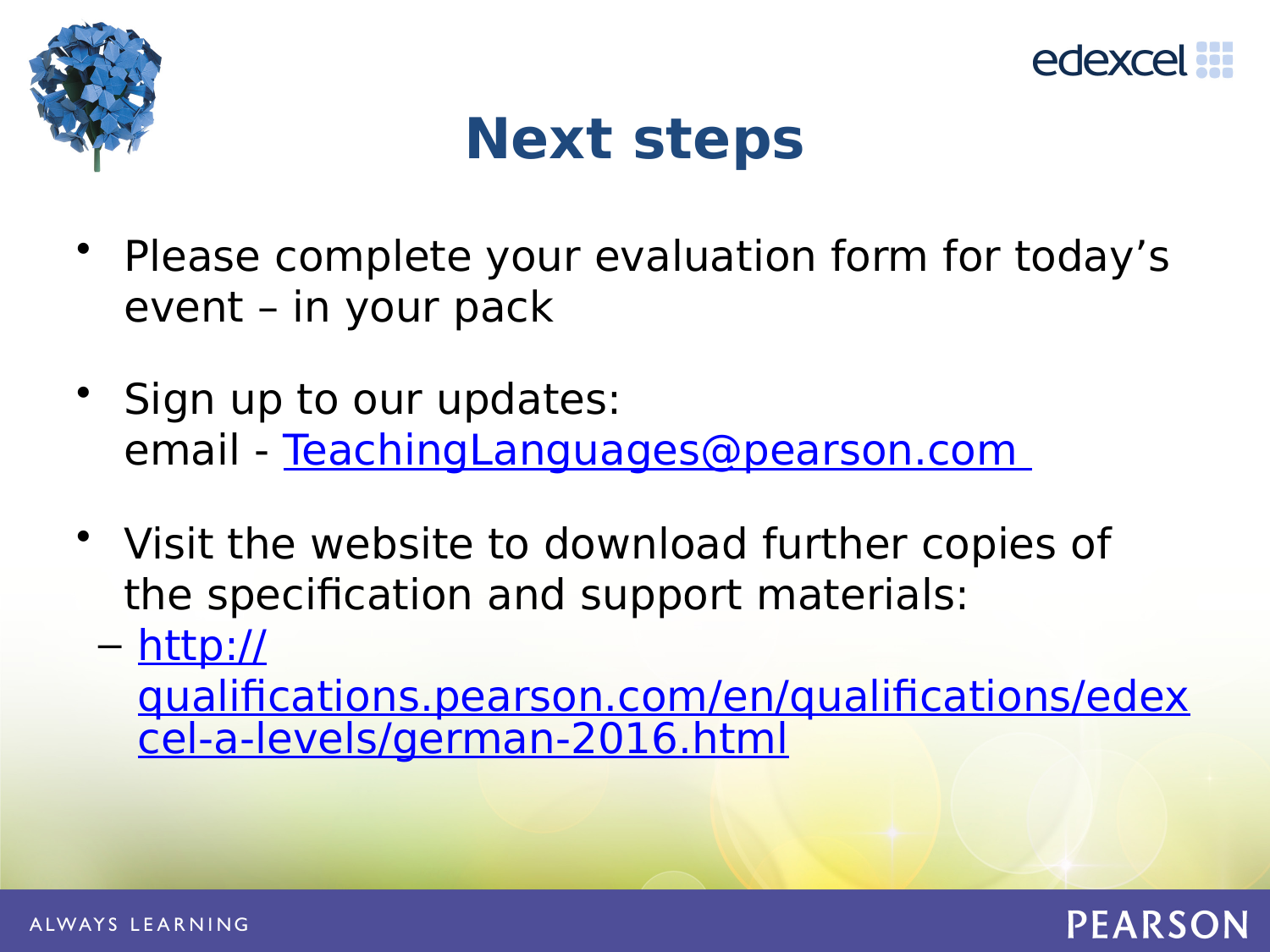

# Next steps
Please complete your evaluation form for today’s event – in your pack
Sign up to our updates:
email - TeachingLanguages@pearson.com
Visit the website to download further copies of the specification and support materials:
http://qualifications.pearson.com/en/qualifications/edexcel-a-levels/german-2016.html